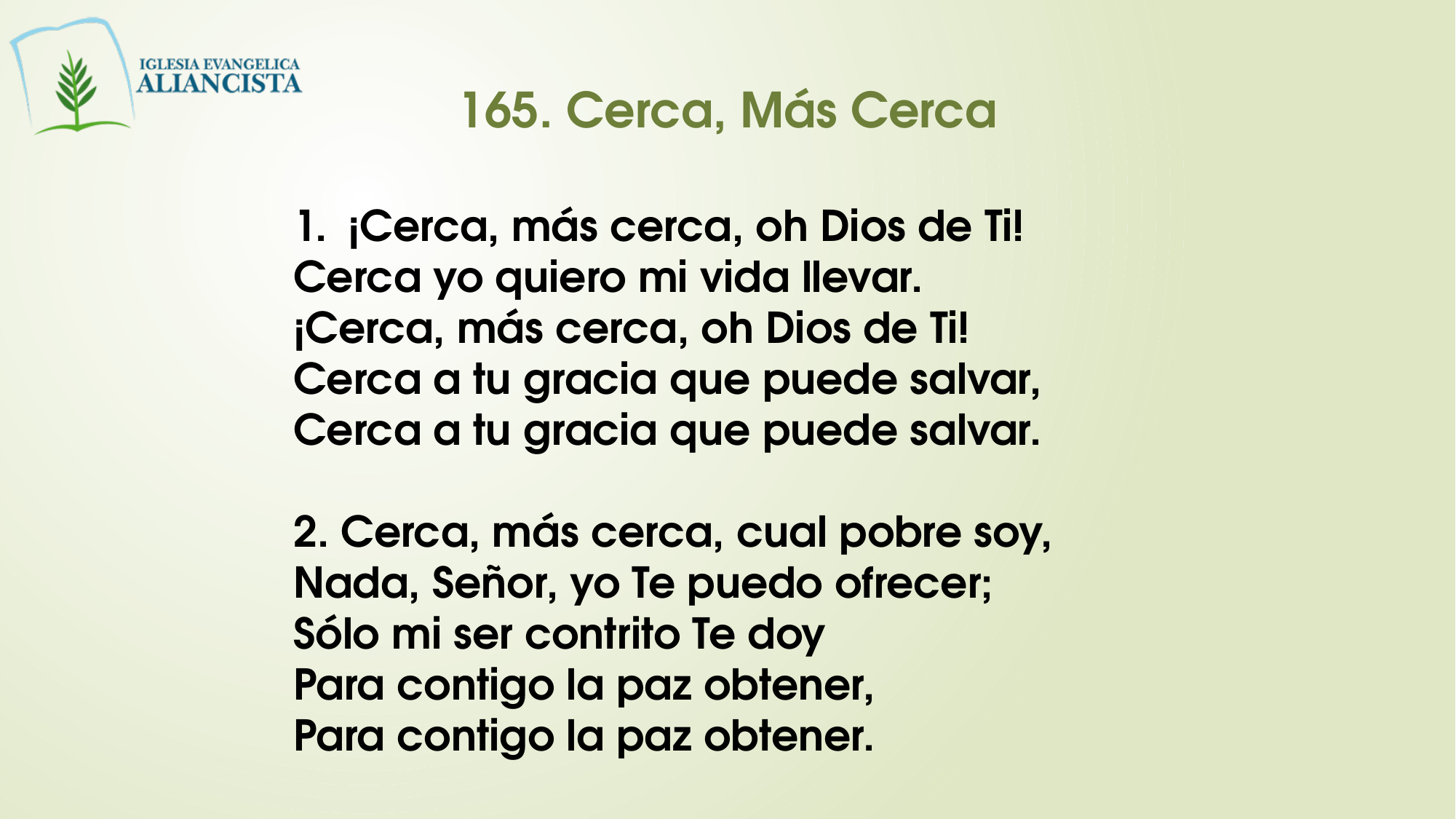

165. Cerca, Más Cerca
¡Cerca, más cerca, oh Dios de Ti!
Cerca yo quiero mi vida llevar.
¡Cerca, más cerca, oh Dios de Ti!
Cerca a tu gracia que puede salvar,
Cerca a tu gracia que puede salvar.

2. Cerca, más cerca, cual pobre soy,
Nada, Señor, yo Te puedo ofrecer;
Sólo mi ser contrito Te doy
Para contigo la paz obtener,
Para contigo la paz obtener.